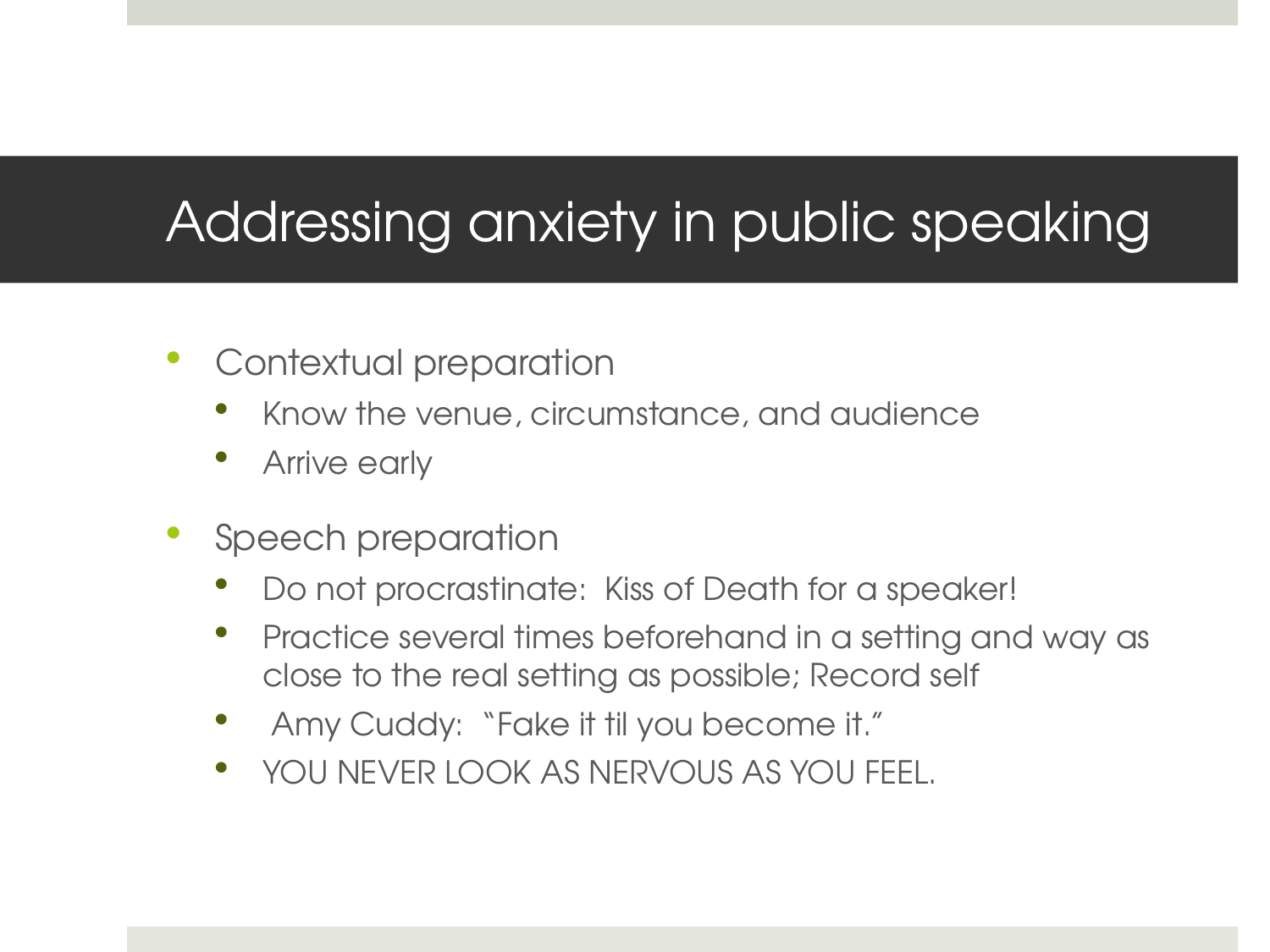

# Addressing anxiety in public speaking
Contextual preparation
Know the venue, circumstance, and audience
Arrive early
Speech preparation
Do not procrastinate:  Kiss of Death for a speaker!
Practice several times beforehand in a setting and way as close to the real setting as possible; Record self
 Amy Cuddy:  “Fake it til you become it.”
YOU NEVER LOOK AS NERVOUS AS YOU FEEL.